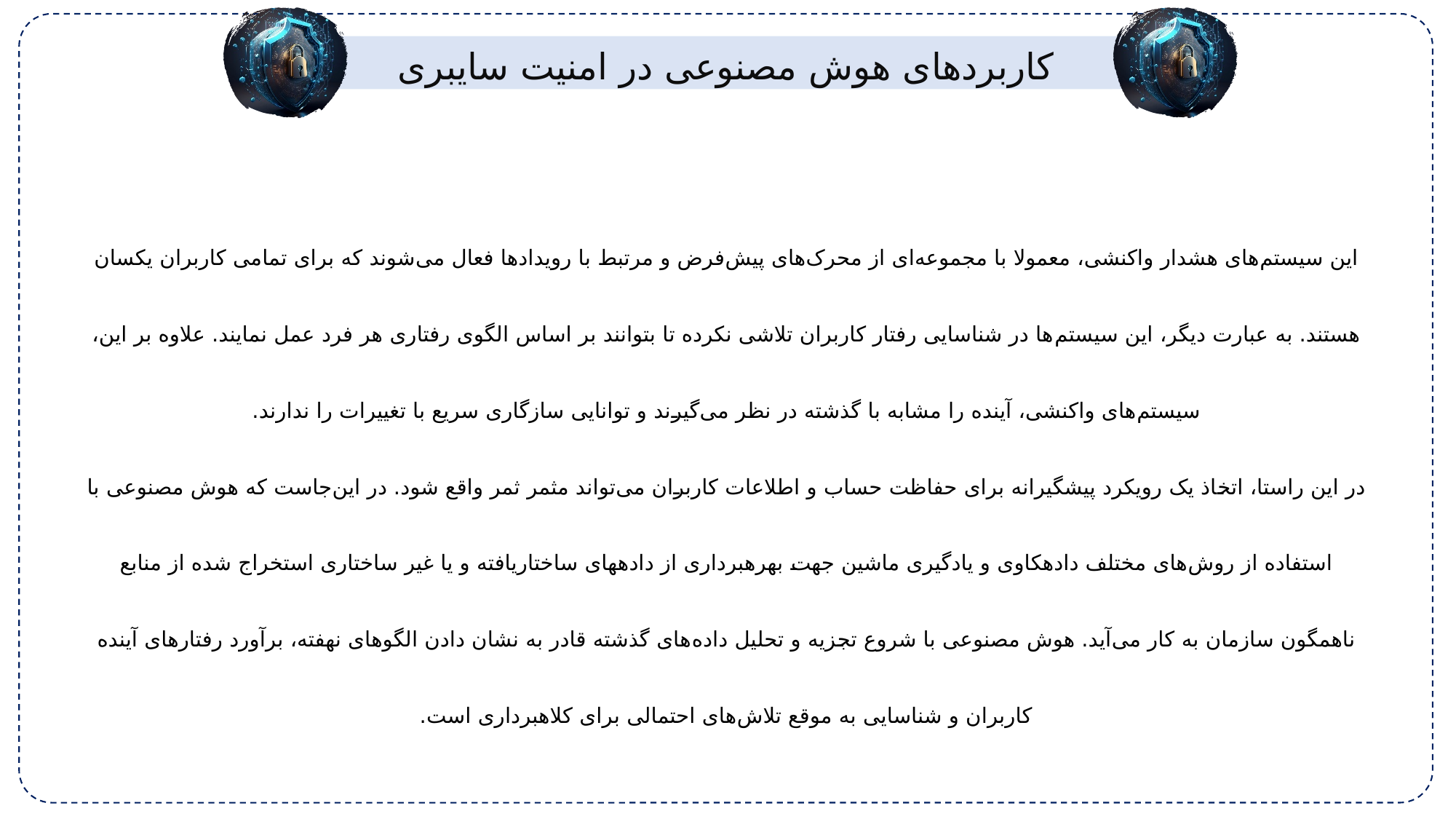

کاربردهای هوش مصنوعی در امنیت سایبری
این سیستم‌‏های هشدار واکنشی، معمولا با مجموعه‌‏ای از محرک‏‌های پیش‏‌فرض و مرتبط با رویدادها فعال می‌‏شوند که برای تمامی کاربران یکسان هستند. به عبارت دیگر، این سیستم‏‌ها در شناسایی رفتار کاربران تلاشی نکرده تا بتوانند بر اساس الگوی رفتاری هر فرد عمل نمایند. علاوه بر این، سیستم‌‏های واکنشی، آینده را مشابه با گذشته در نظر می‏‌گیرند و توانایی سازگاری سریع با تغییرات را ندارند.
در این راستا، اتخاذ یک رویکرد پیشگیرانه برای حفاظت حساب و اطلاعات کاربران می‏‌تواند مثمر ثمر واقع شود. در این‌جاست که هوش مصنوعی با استفاده از روش‌‏های مختلف داده‏کاوی و یادگیری ماشین جهت بهره‏برداری از داده‏های ساختاریافته و یا غیر ساختاری استخراج شده از منابع ناهمگون سازمان به کار می‌‏آید. هوش مصنوعی با شروع تجزیه و تحلیل داده‏‌های گذشته قادر به نشان دادن الگوهای نهفته، برآورد رفتارهای آینده کاربران و شناسایی به موقع تلاش‌‏های احتمالی برای کلاهبرداری است.